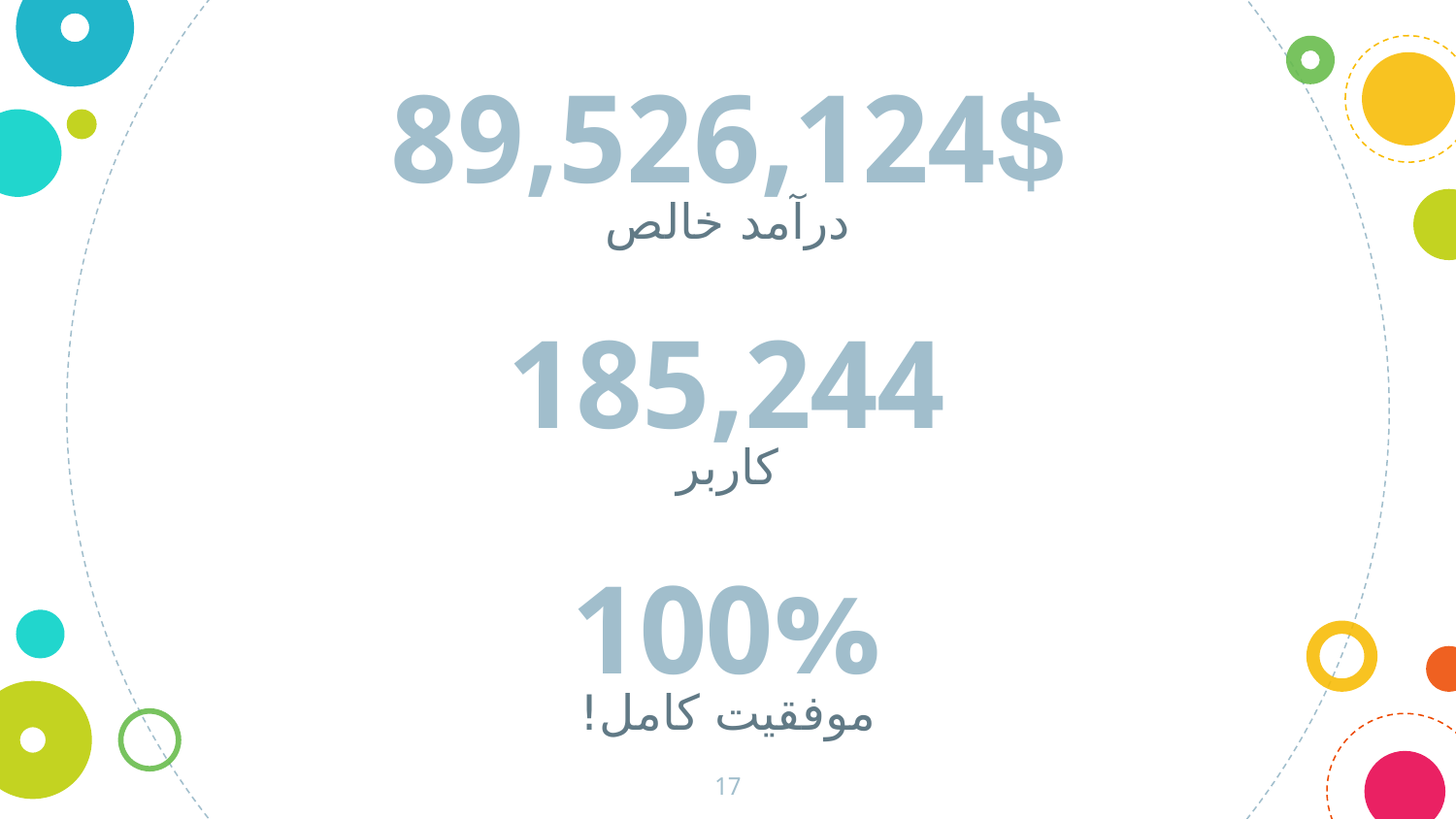

89,526,124$
درآمد خالص
185,244
کاربر
100%
موفقیت کامل!
17